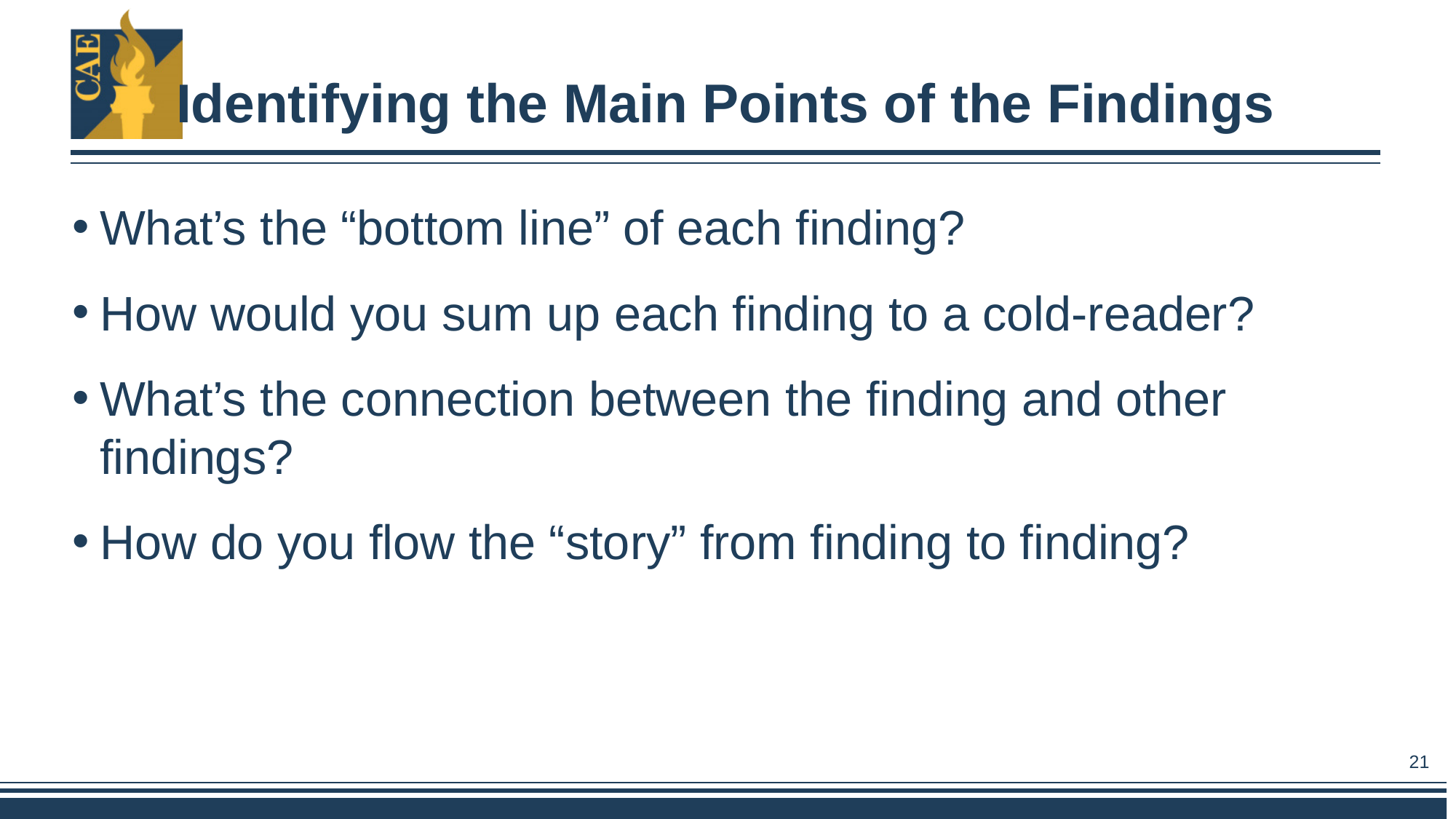

# Identifying the Main Points of the Findings
What’s the “bottom line” of each finding?
How would you sum up each finding to a cold-reader?
What’s the connection between the finding and other findings?
How do you flow the “story” from finding to finding?

21